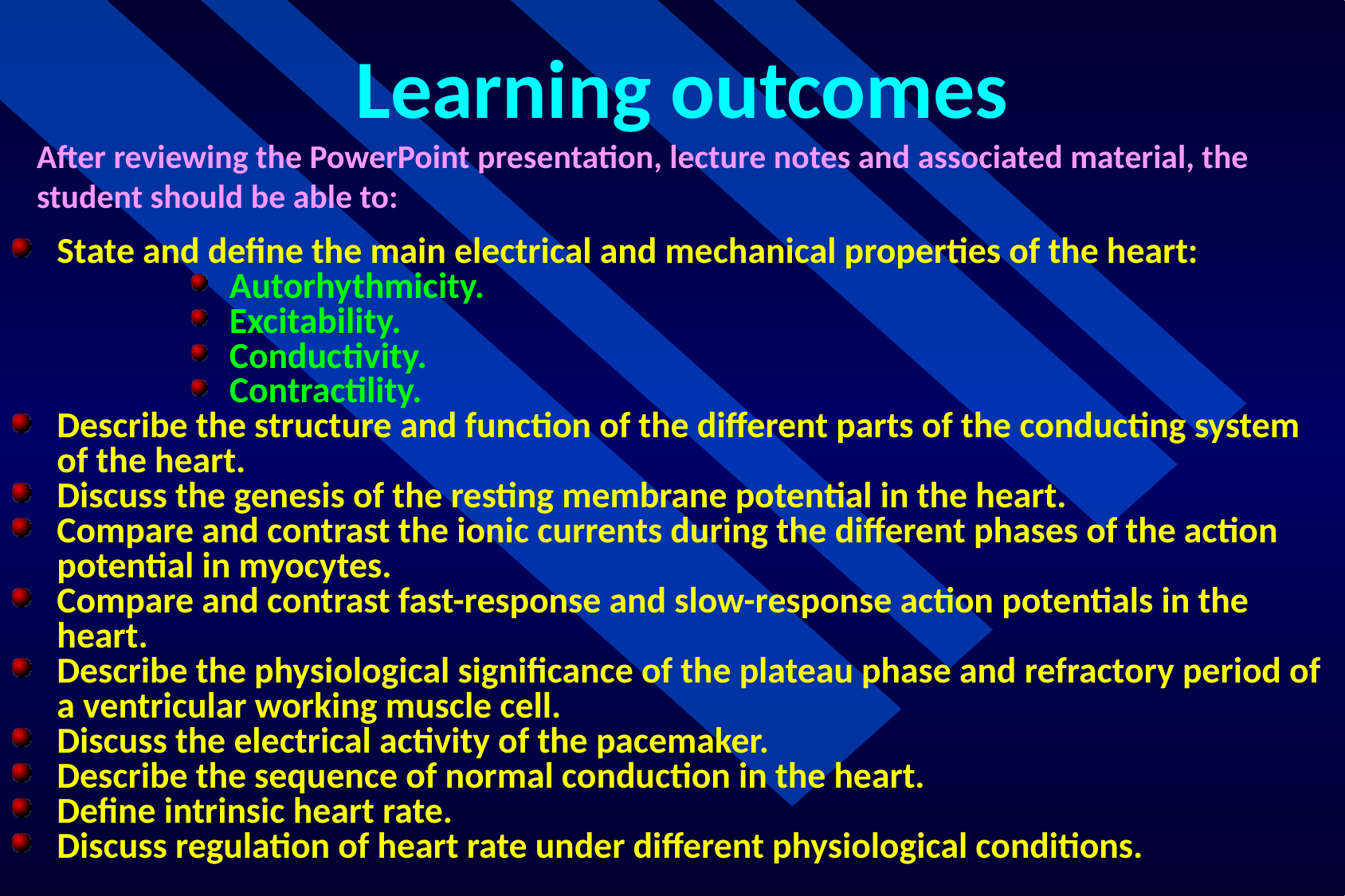

Learning outcomes
After reviewing the PowerPoint presentation, lecture notes and associated material, the student should be able to:
State and define the main electrical and mechanical properties of the heart:
 Autorhythmicity.
 Excitability.
 Conductivity.
 Contractility.
Describe the structure and function of the different parts of the conducting system of the heart.
Discuss the genesis of the resting membrane potential in the heart.
Compare and contrast the ionic currents during the different phases of the action potential in myocytes.
Compare and contrast fast-response and slow-response action potentials in the heart.
Describe the physiological significance of the plateau phase and refractory period of a ventricular working muscle cell.
Discuss the electrical activity of the pacemaker.
Describe the sequence of normal conduction in the heart.
Define intrinsic heart rate.
Discuss regulation of heart rate under different physiological conditions.